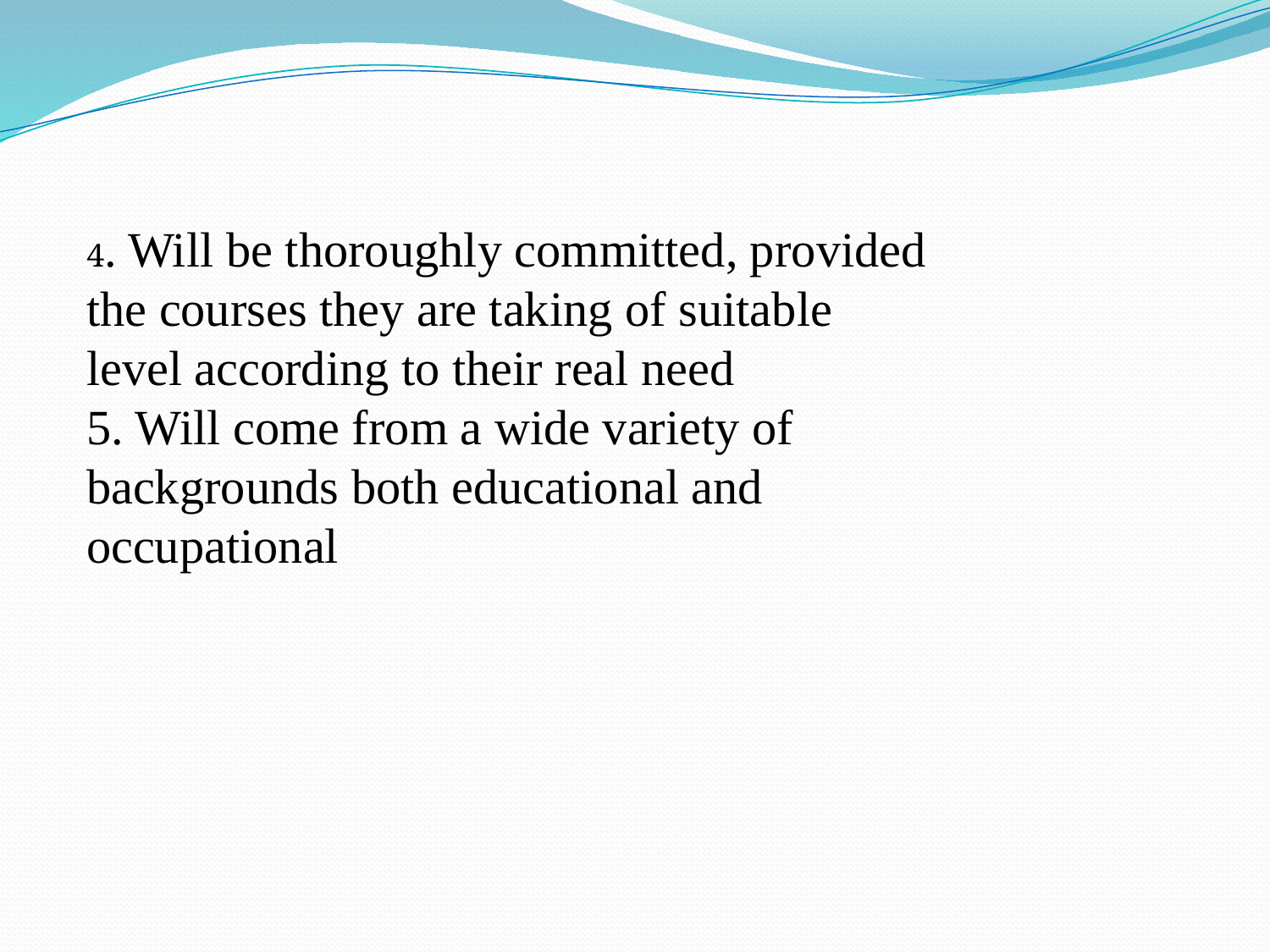

4. Will be thoroughly committed, provided the courses they are taking of suitable level according to their real need
5. Will come from a wide variety of backgrounds both educational and occupational